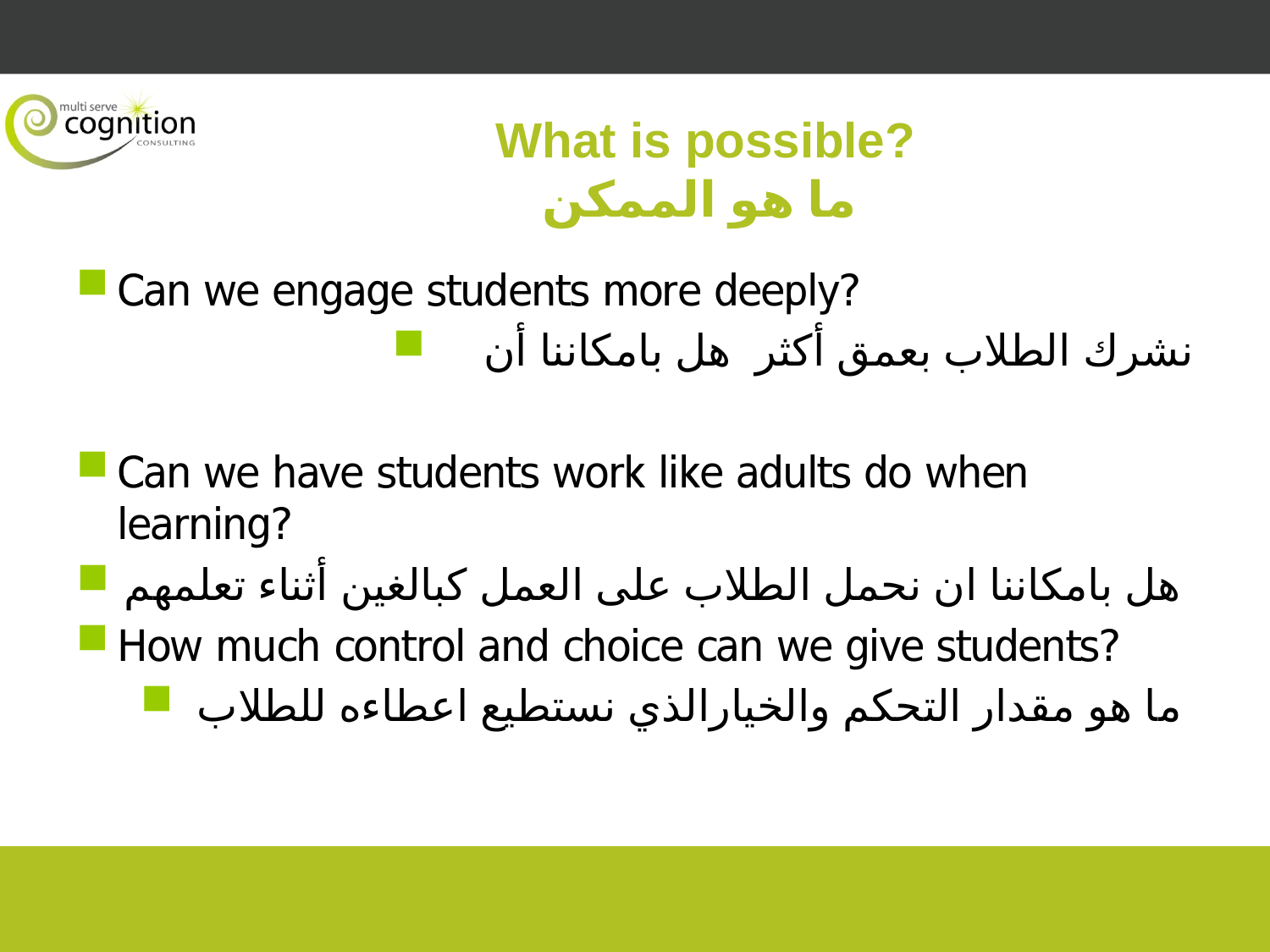

# What is possible? ما هو الممكن
Can we engage students more deeply?
نشرك الطلاب بعمق أكثر  هل بامكاننا أن

Can we have students work like adults do when learning?
هل بامكاننا ان نحمل الطلاب على العمل كبالغين أثناء تعلمهم
How much control and choice can we give students?
ما هو مقدار التحكم والخيارالذي نستطيع اعطاءه للطلاب